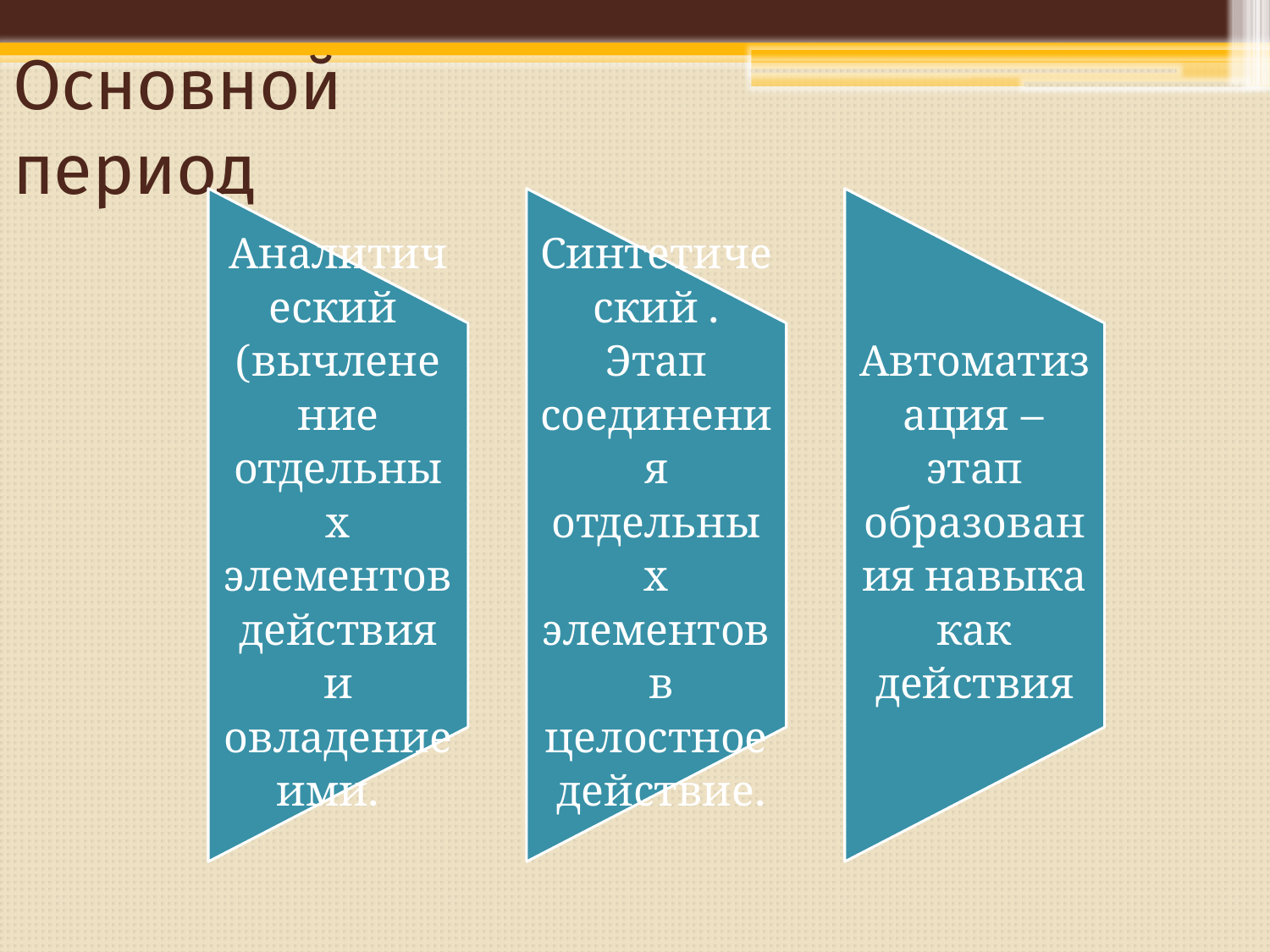

# Основной период
Автоматизация – этап образования навыка как действия
Синтетический . Этап соединения отдельных элементов  в целостное  действие.
Аналитический  (вычлене
ние отдельных элементов действия и овладение ими.